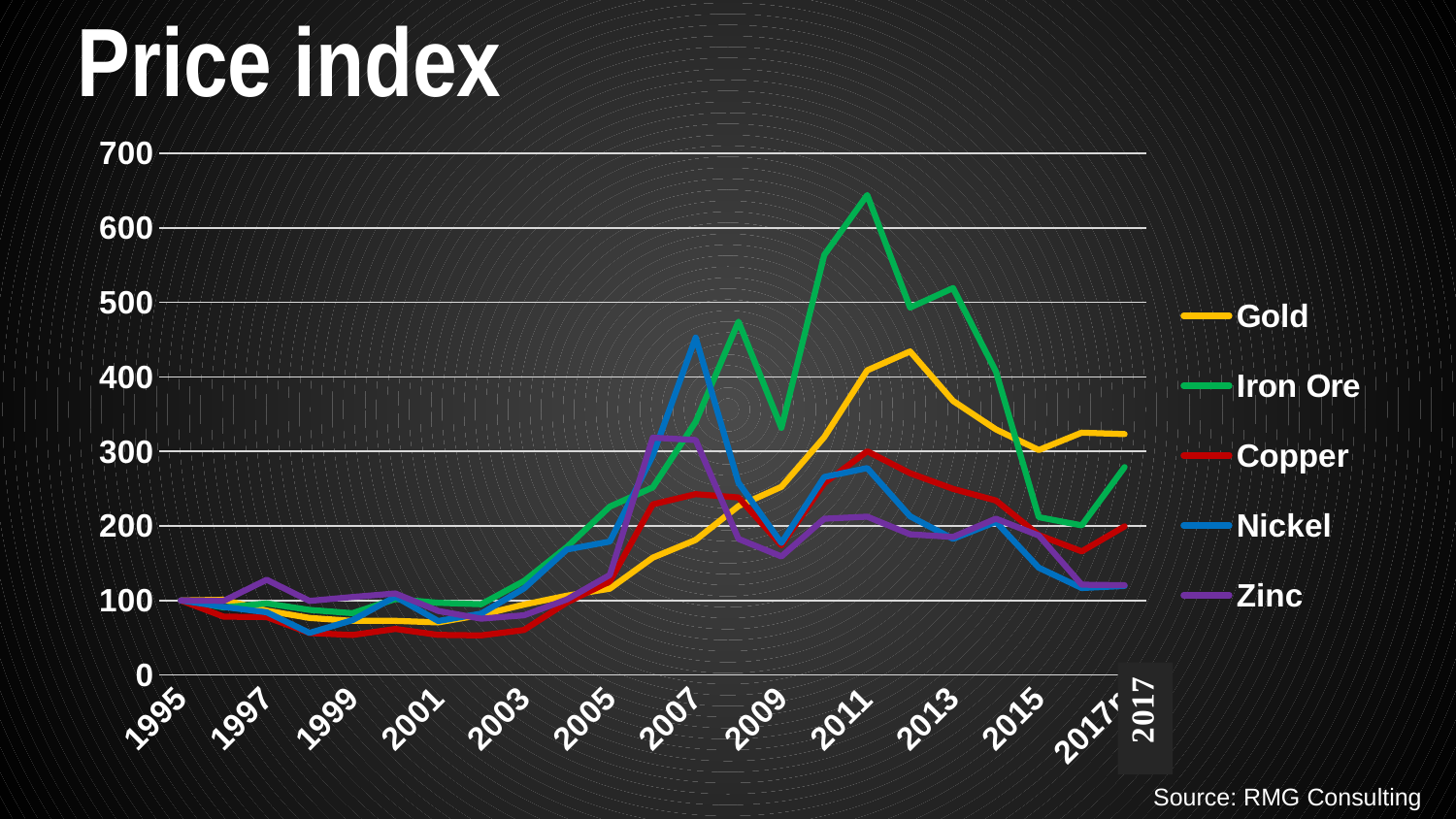

Price index

### Chart

| Category | Gold | Iron Ore | Copper | Nickel | Zinc |
|---|---|---|---|---|---|
| 1995 | 100.0 | 100.0 | 100.0 | 100.0 | 100.0 |
| 1996 | 100.96063730084349 | 90.64156315290329 | 78.22456977338558 | 91.31105723030304 | 99.44409207924485 |
| 1997 | 86.3558263042799 | 96.02050770096898 | 77.71537544071195 | 84.13184223262948 | 127.78793418647166 |
| 1998 | 76.53597834010205 | 87.2942628629601 | 56.354301623175175 | 56.44893672409794 | 99.41086572257821 |
| 1999 | 72.52681453712381 | 82.94907532686929 | 53.65348572027734 | 73.45619404572906 | 104.60209678021117 |
| 2000 | 72.63094866187649 | 101.8444943254444 | 61.78224569773385 | 105.09594498857825 | 109.42058724769615 |
| 2001 | 70.54566281370406 | 96.84834932079995 | 53.80814448798773 | 72.4145590411814 | 85.94560310413013 |
| 2002 | 80.64406956159533 | 94.92675508824439 | 53.09252002044641 | 82.31137755352555 | 75.56616796627242 |
| 2003 | 94.49390815370198 | 126.05658165564438 | 60.385074118248426 | 116.14779760248591 | 80.12535910159309 |
| 2004 | 106.49796938456733 | 171.79052439046657 | 97.42715965241098 | 168.39181375425832 | 101.36924971085325 |
| 2005 | 115.87524731854629 | 225.9794817485332 | 125.54097802010564 | 179.0424439960439 | 134.25362832518746 |
| 2006 | 157.456003332292 | 251.72884446477767 | 228.99982961322203 | 294.5458541523943 | 318.5613550721934 |
| 2007 | 181.22982401332916 | 339.7378603158221 | 242.66484920770148 | 452.78552606659446 | 315.360220870798 |
| 2008 | 226.67135270228056 | 474.24945659471086 | 238.16663826887034 | 257.85224448377693 | 182.5616535462448 |
| 2009 | 252.4627720504009 | 331.66716453908873 | 173.89674561254049 | 177.17007292614096 | 159.08666940267878 |
| 2010 | 319.32729355409765 | 563.7957478317996 | 257.3862668256943 | 265.6821598670074 | 209.62578815804198 |
| 2011 | 408.8878475476413 | 644.1183867526219 | 300.22150281138187 | 277.6701980158665 | 212.43890609260157 |
| 2012 | 434.2080599812559 | 493.0810800737554 | 270.74459021979897 | 212.91533880610623 | 188.76991381561763 |
| 2013 | 367.8590023950849 | 519.2147616365108 | 249.71886181632303 | 182.65344534514242 | 185.18076334738646 |
| 2014 | 329.58450484223675 | 407.3779773017776 | 234.07735559720564 | 205.4501710338958 | 209.72279222475098 |
| 2015 | 301.93689472039983 | 211.72125254297103 | 187.71749872209915 | 143.88964981891215 | 187.12375480356675 |
| 2016 | 325.2343017806935 | 200.76816541740436 | 165.81018912932356 | 116.66780611326348 | 121.18621049882475 |
| 2017p | 323.33906071019476 | 278.9770506824154 | 199.42136650195948 | 119.45119513295752 | 120.48002089318359 |
Source: RMG Consulting